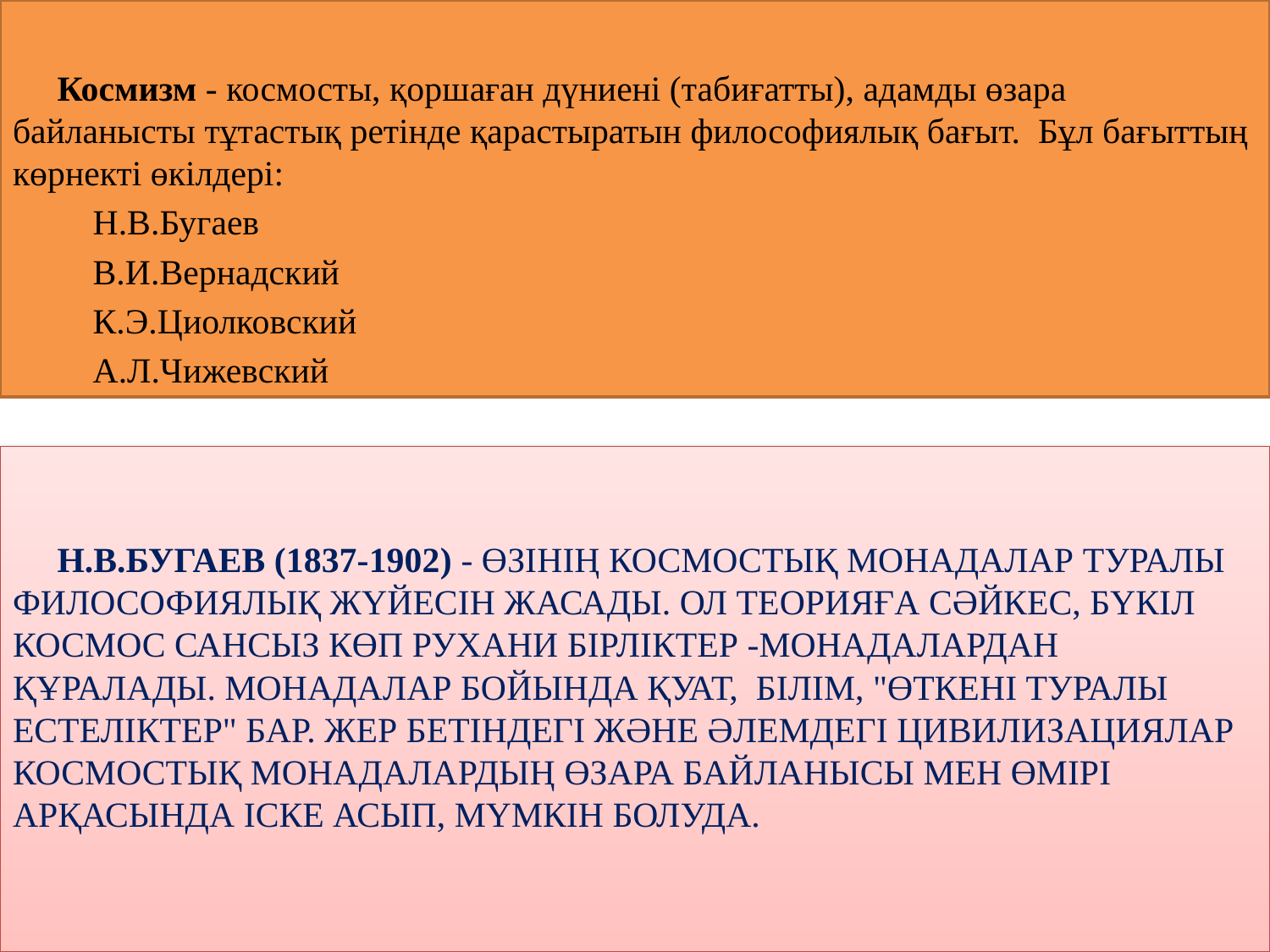

Космизм - космосты, қоршаған дүниені (табиғатты), адамды өзара байланысты тұтастық ретінде қарастыратын философиялық бағыт.  Бұл бағыттың көрнекті өкілдері:
         Н.В.Бугаев
         В.И.Вернадский
         К.Э.Циолковский
         А.Л.Чижевский
# Н.В.Бугаев (1837-1902) - өзінің космостық монадалар туралы философиялық жүйесін жасады. Ол теорияға сәйкес, бүкіл космос сансыз көп рухани бірліктер -монадалардан құралады. Монадалар бойында қуат,  білім, "өткені туралы естеліктер" бар. Жер бетіндегі және Әлемдегі цивилизациялар космостық монадалардың өзара байланысы мен өмірі арқасында іске асып, мүмкін болуда.